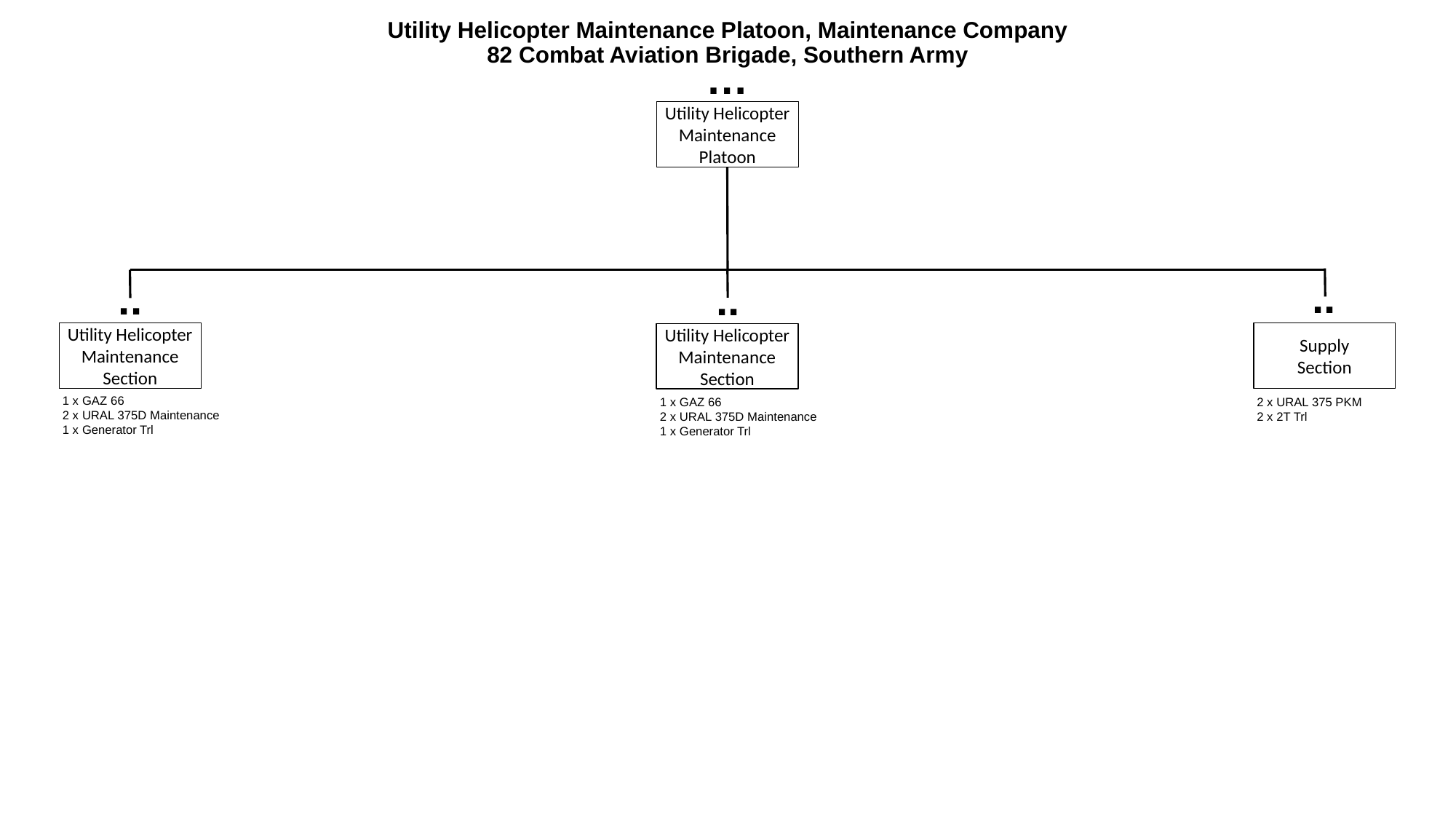

# Utility Helicopter Maintenance Platoon, Maintenance Company 82 Combat Aviation Brigade, Southern Army
…
Utility Helicopter Maintenance
Platoon
..
..
..
Utility Helicopter Maintenance Section
Supply
Section
Utility Helicopter Maintenance
Section
1 x GAZ 66
2 x URAL 375D Maintenance
1 x Generator Trl
1 x GAZ 66
2 x URAL 375D Maintenance
1 x Generator Trl
2 x URAL 375 PKM
2 x 2T Trl